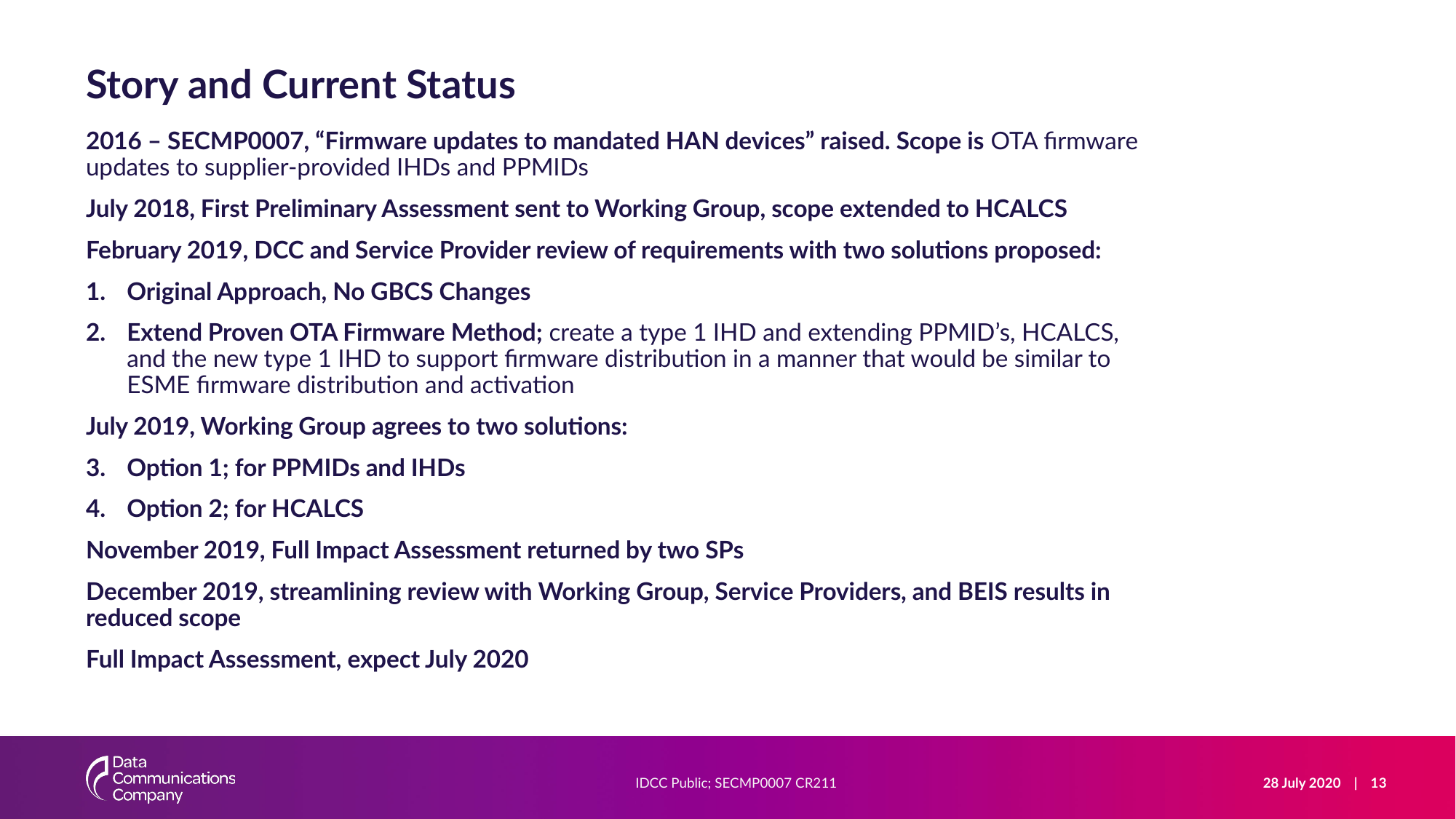

# Story and Current Status
2016 – SECMP0007, “Firmware updates to mandated HAN devices” raised. Scope is OTA firmware updates to supplier-provided IHDs and PPMIDs
July 2018, First Preliminary Assessment sent to Working Group, scope extended to HCALCS
February 2019, DCC and Service Provider review of requirements with two solutions proposed:
Original Approach, No GBCS Changes
Extend Proven OTA Firmware Method; create a type 1 IHD and extending PPMID’s, HCALCS, and the new type 1 IHD to support firmware distribution in a manner that would be similar to ESME firmware distribution and activation
July 2019, Working Group agrees to two solutions:
Option 1; for PPMIDs and IHDs
Option 2; for HCALCS
November 2019, Full Impact Assessment returned by two SPs
December 2019, streamlining review with Working Group, Service Providers, and BEIS results in reduced scope
Full Impact Assessment, expect July 2020

IDCC Public; SECMP0007 CR211